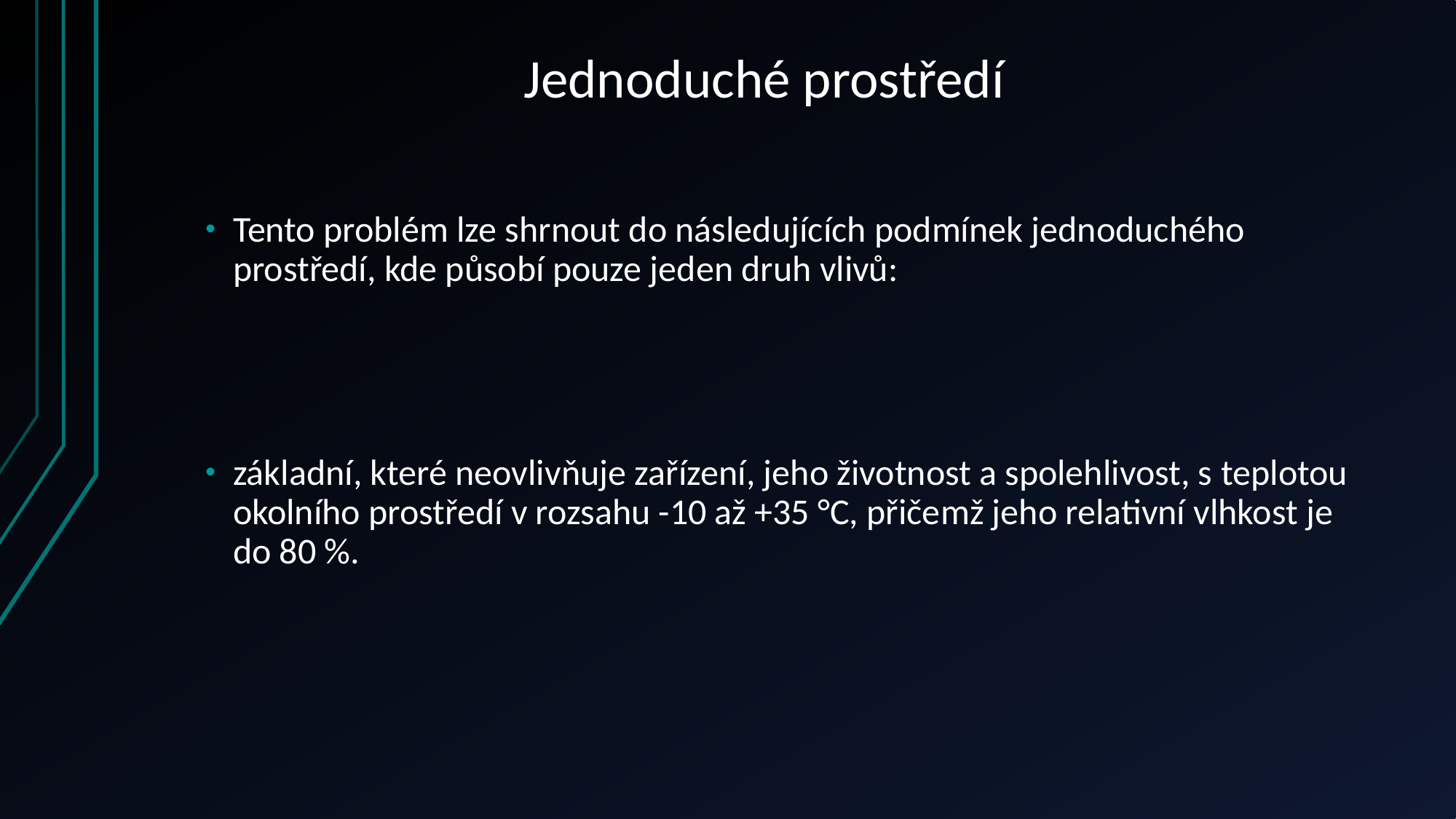

# Jednoduché prostředí
Tento problém lze shrnout do následujících podmínek jednoduchého prostředí, kde působí pouze jeden druh vlivů:

základní, které neovlivňuje zařízení, jeho životnost a spolehlivost, s teplotou okolního prostředí v rozsahu -10 až +35 °C, přičemž jeho relativní vlhkost je
do 80 %.